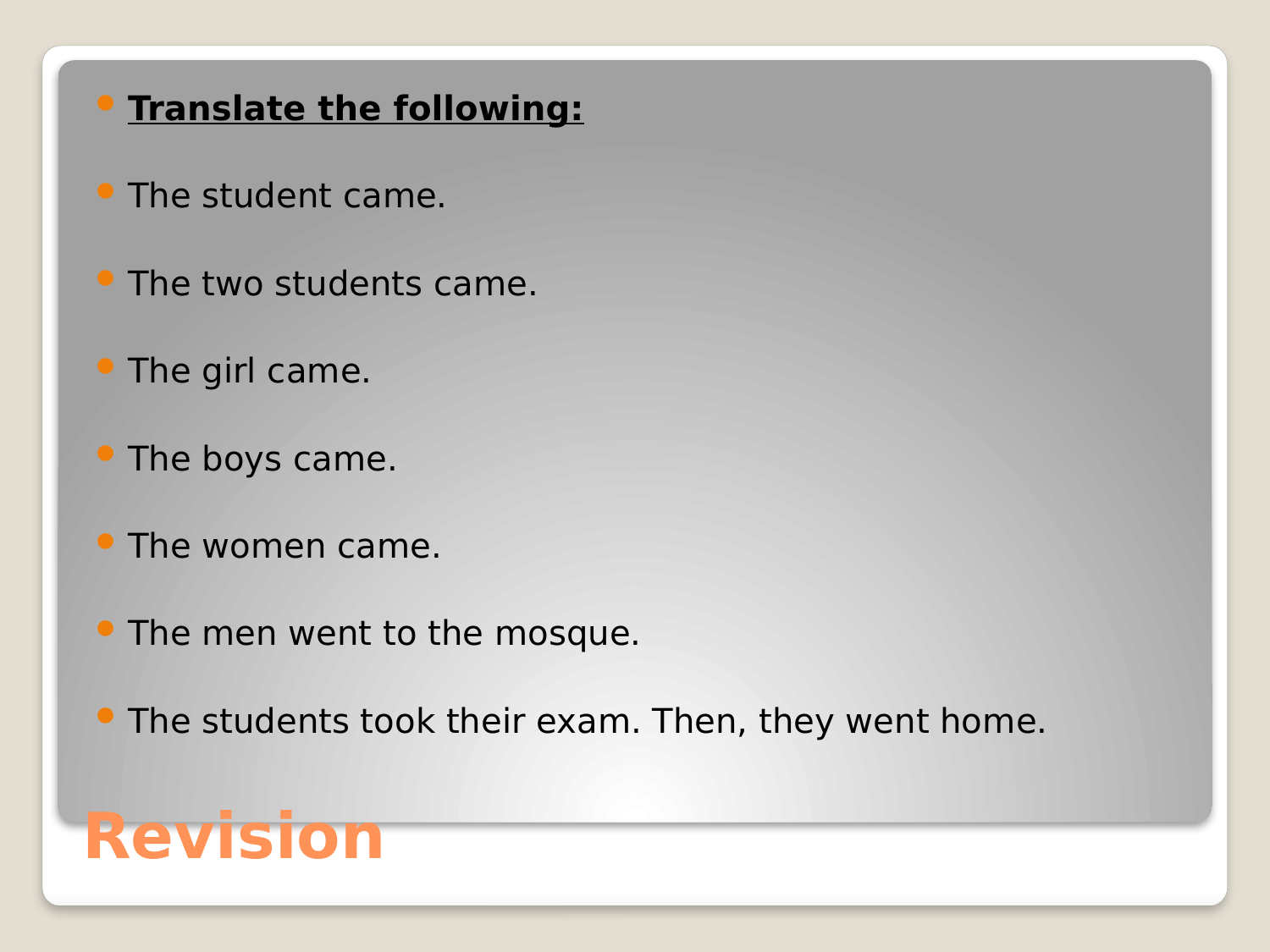

Translate the following:

The student came.

The two students came.

The girl came.

The boys came.

The women came.

The men went to the mosque.

The students took their exam. Then, they went home.

# Revision